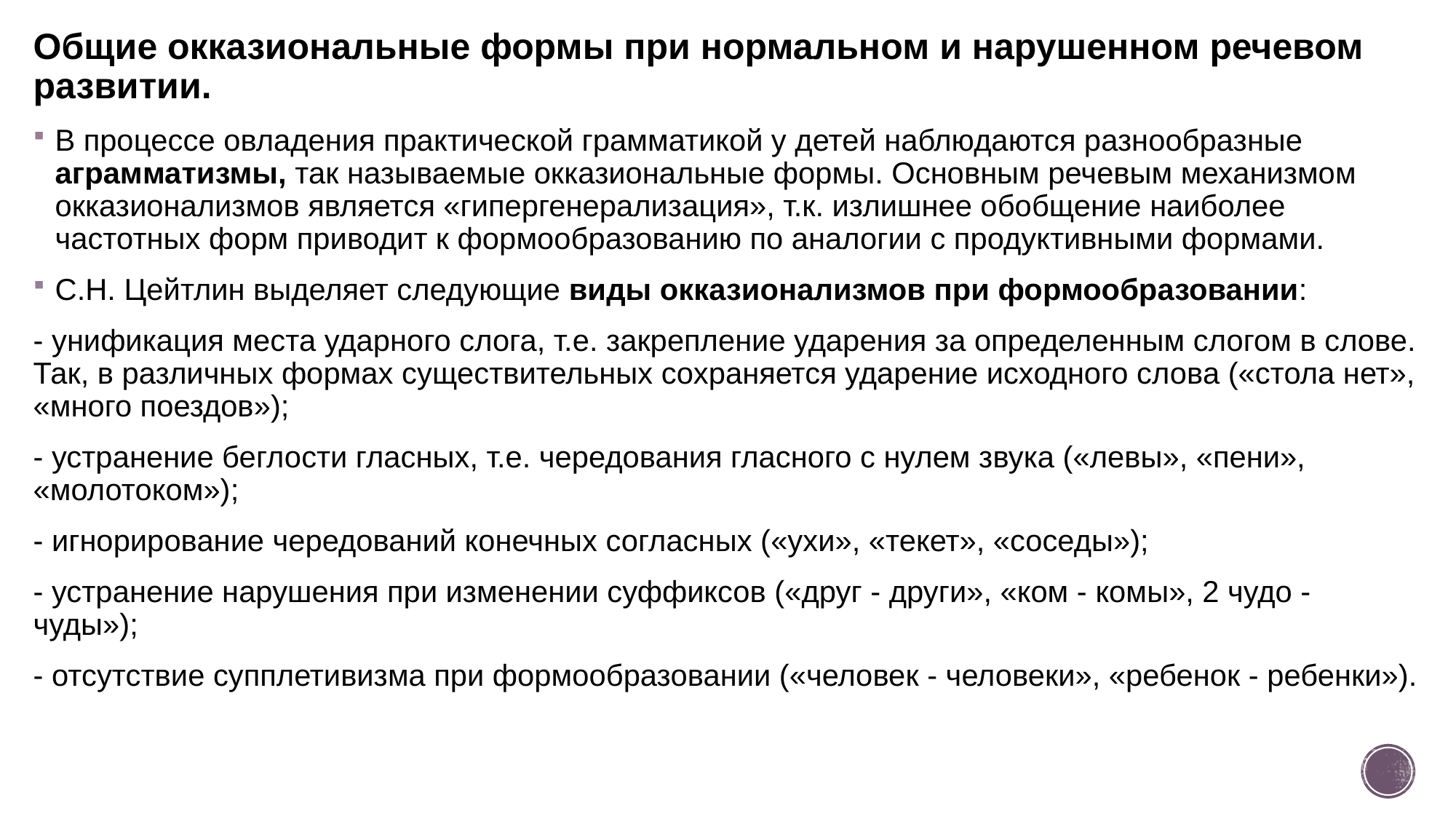

Общие окказиональные формы при нормальном и нарушенном речевом развитии.
В процессе овладения практической грамматикой у детей наблюдаются разнообразные аграмматизмы, так называемые окказиональные формы. Основным речевым механизмом окказионализмов является «гипергенерализация», т.к. излишнее обобщение наиболее частотных форм приводит к формообразованию по аналогии с продуктивными формами.
С.Н. Цейтлин выделяет следующие виды окказионализмов при формообразовании:
- унификация места ударного слога, т.е. закрепление ударения за определенным слогом в слове. Так, в различных формах существительных сохраняется ударение исходного слова («стола нет», «много поездов»);
- устранение беглости гласных, т.е. чередования гласного с нулем звука («левы», «пени», «молотоком»);
- игнорирование чередований конечных согласных («ухи», «текет», «соседы»);
- устранение нарушения при изменении суффиксов («друг - други», «ком - комы», 2 чудо - чуды»);
- отсутствие супплетивизма при формообразовании («человек - человеки», «ребенок - ребенки»).